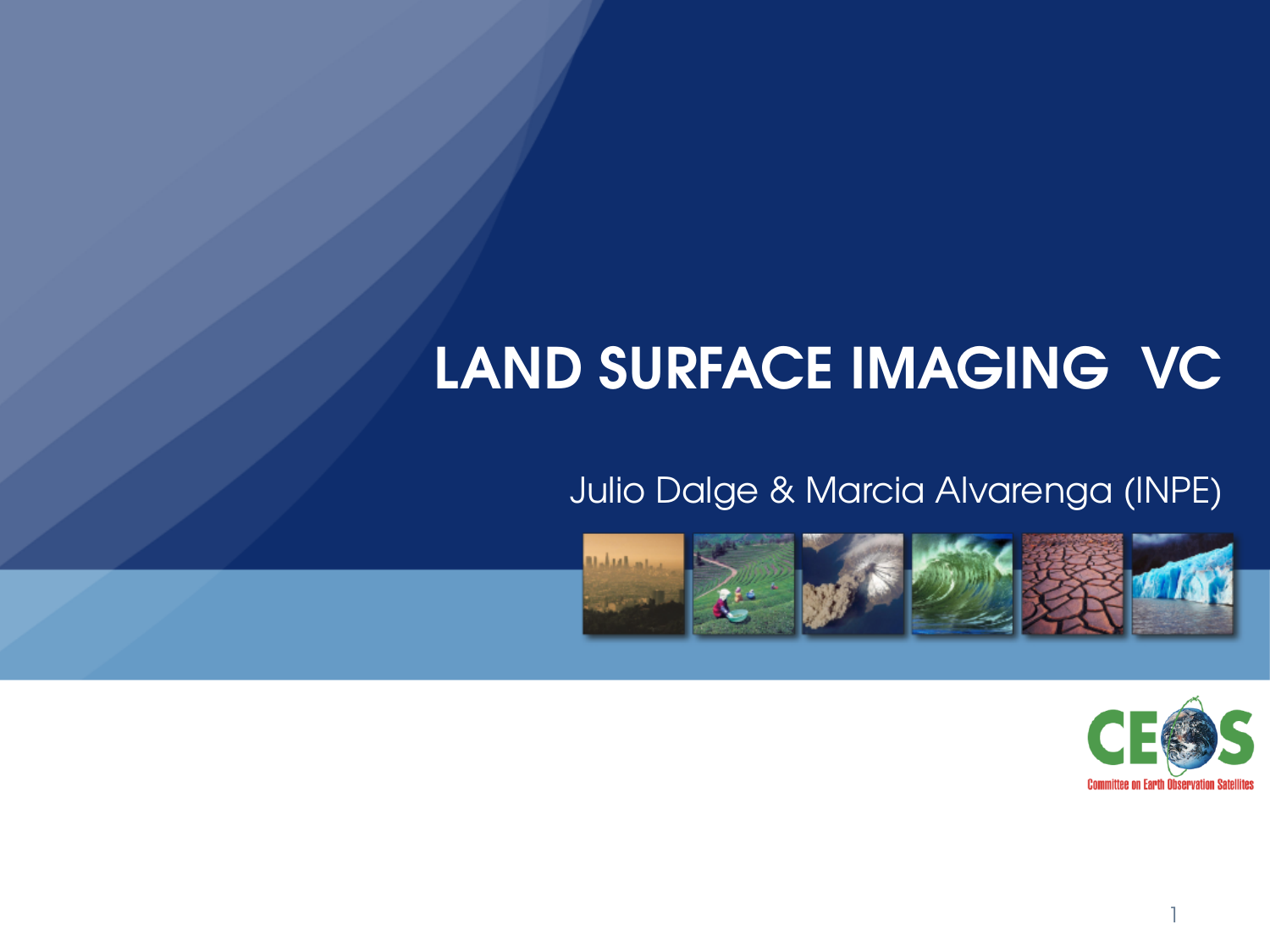

# LAND SURFACE IMAGING  VC Julio Dalge & Marcia Alvarenga (INPE)